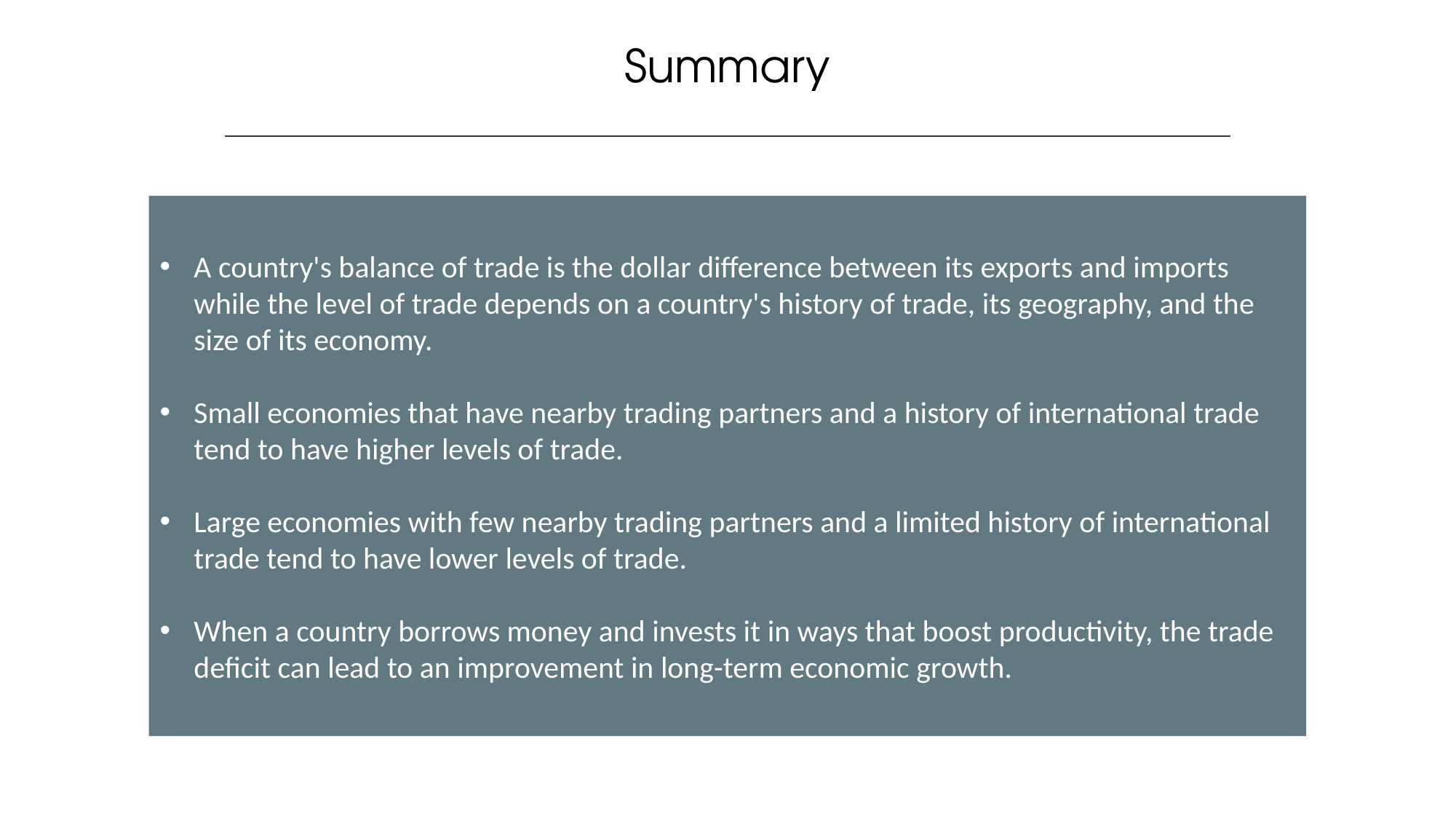

Summary
HAWKES LEARNING
A country's balance of trade is the dollar difference between its exports and imports while the level of trade depends on a country's history of trade, its geography, and the size of its economy.

Small economies that have nearby trading partners and a history of international trade tend to have higher levels of trade.

Large economies with few nearby trading partners and a limited history of international trade tend to have lower levels of trade.

When a country borrows money and invests it in ways that boost productivity, the trade deficit can lead to an improvement in long-term economic growth.